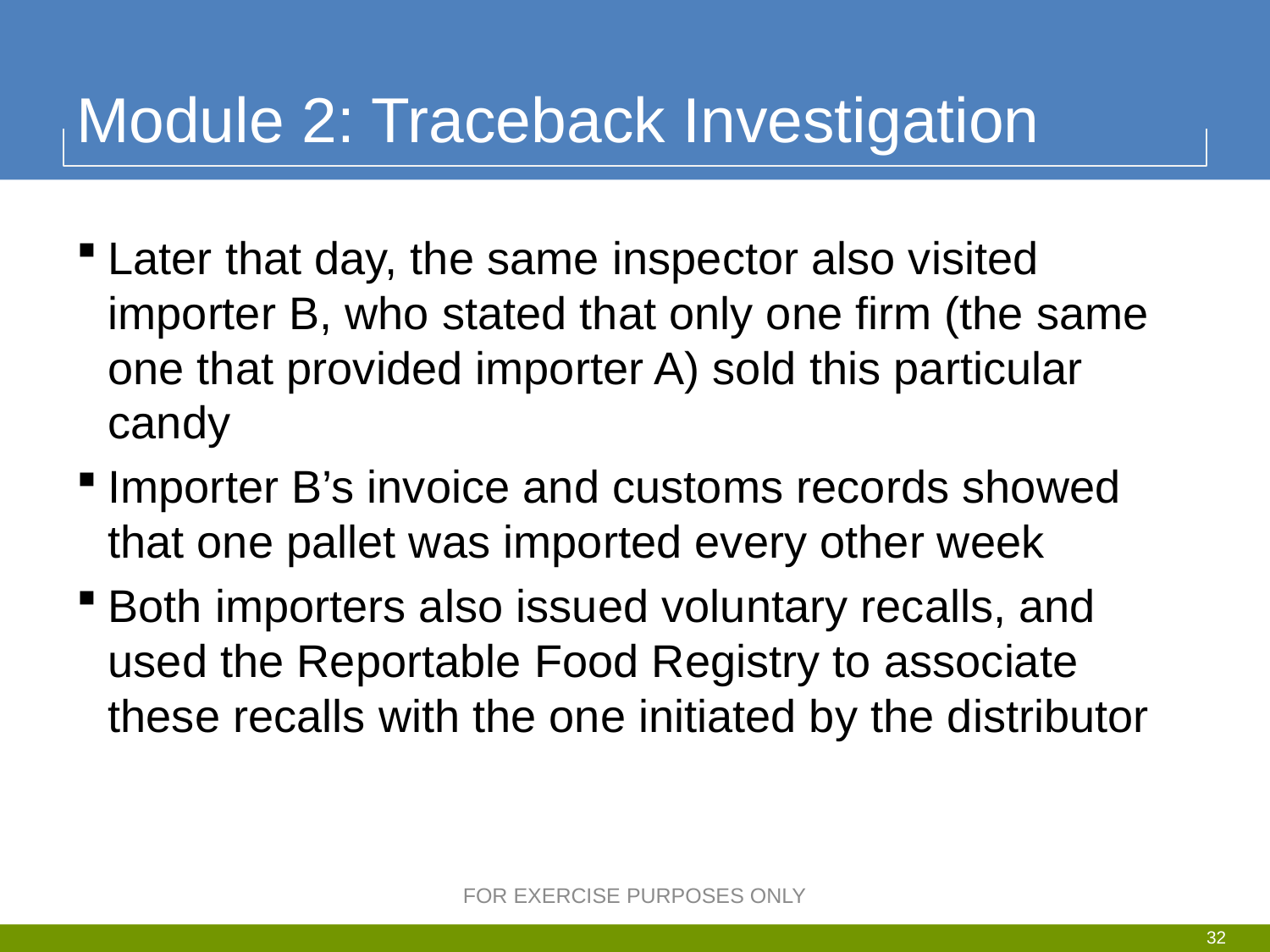

# Module 2: Traceback Investigation
Later that day, the same inspector also visited importer B, who stated that only one firm (the same one that provided importer A) sold this particular candy
Importer B’s invoice and customs records showed that one pallet was imported every other week
Both importers also issued voluntary recalls, and used the Reportable Food Registry to associate these recalls with the one initiated by the distributor
FOR EXERCISE PURPOSES ONLY